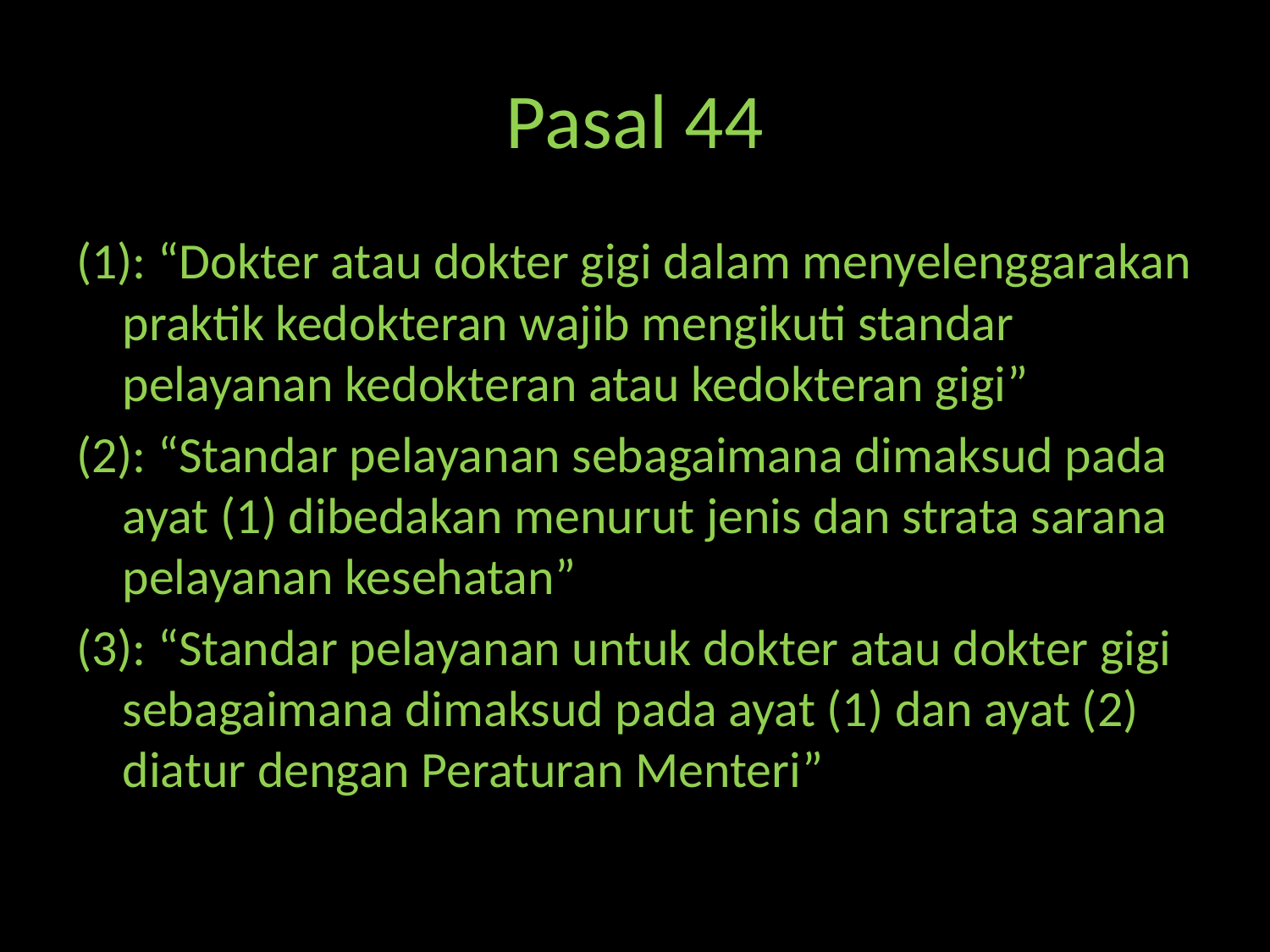

# Pasal 44
(1): “Dokter atau dokter gigi dalam menyelenggarakan praktik kedokteran wajib mengikuti standar pelayanan kedokteran atau kedokteran gigi”
(2): “Standar pelayanan sebagaimana dimaksud pada ayat (1) dibedakan menurut jenis dan strata sarana pelayanan kesehatan”
(3): “Standar pelayanan untuk dokter atau dokter gigi sebagaimana dimaksud pada ayat (1) dan ayat (2) diatur dengan Peraturan Menteri”